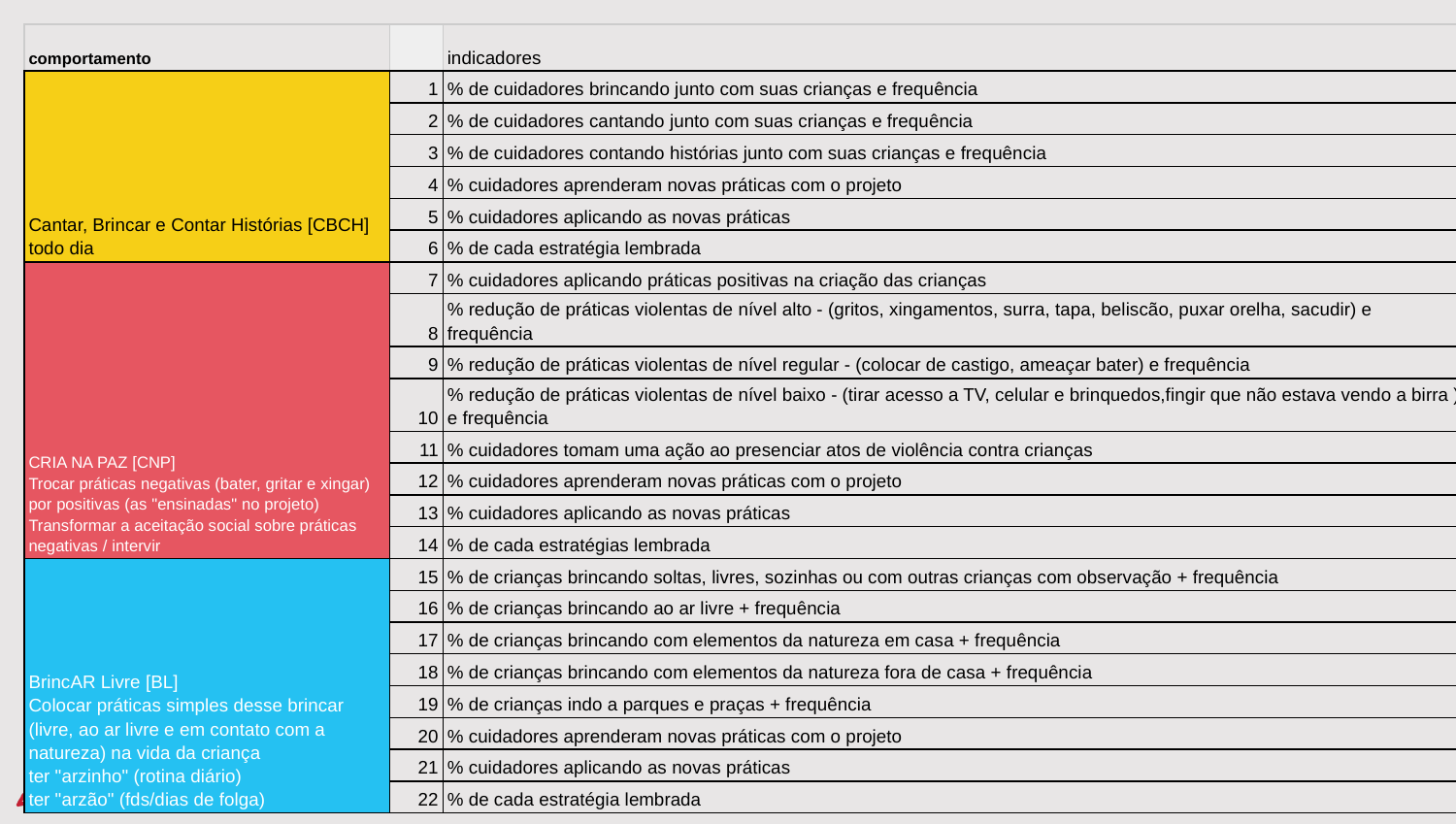

| comportamento |  | indicadores |
| --- | --- | --- |
| Cantar, Brincar e Contar Histórias [CBCH] todo dia | 1 | % de cuidadores brincando junto com suas crianças e frequência |
|  | 2 | % de cuidadores cantando junto com suas crianças e frequência |
|  | 3 | % de cuidadores contando histórias junto com suas crianças e frequência |
|  | 4 | % cuidadores aprenderam novas práticas com o projeto |
|  | 5 | % cuidadores aplicando as novas práticas |
|  | 6 | % de cada estratégia lembrada |
| CRIA NA PAZ [CNP] Trocar práticas negativas (bater, gritar e xingar) por positivas (as "ensinadas" no projeto) Transformar a aceitação social sobre práticas negativas / intervir | 7 | % cuidadores aplicando práticas positivas na criação das crianças |
|  | 8 | % redução de práticas violentas de nível alto - (gritos, xingamentos, surra, tapa, beliscão, puxar orelha, sacudir) e frequência |
|  | 9 | % redução de práticas violentas de nível regular - (colocar de castigo, ameaçar bater) e frequência |
|  | 10 | % redução de práticas violentas de nível baixo - (tirar acesso a TV, celular e brinquedos,fingir que não estava vendo a birra ) e frequência |
|  | 11 | % cuidadores tomam uma ação ao presenciar atos de violência contra crianças |
|  | 12 | % cuidadores aprenderam novas práticas com o projeto |
|  | 13 | % cuidadores aplicando as novas práticas |
|  | 14 | % de cada estratégias lembrada |
| BrincAR Livre [BL] Colocar práticas simples desse brincar (livre, ao ar livre e em contato com a natureza) na vida da criança ter "arzinho" (rotina diário) ter "arzão" (fds/dias de folga) | 15 | % de crianças brincando soltas, livres, sozinhas ou com outras crianças com observação + frequência |
|  | 16 | % de crianças brincando ao ar livre + frequência |
|  | 17 | % de crianças brincando com elementos da natureza em casa + frequência |
|  | 18 | % de crianças brincando com elementos da natureza fora de casa + frequência |
|  | 19 | % de crianças indo a parques e praças + frequência |
|  | 20 | % cuidadores aprenderam novas práticas com o projeto |
|  | 21 | % cuidadores aplicando as novas práticas |
|  | 22 | % de cada estratégia lembrada |